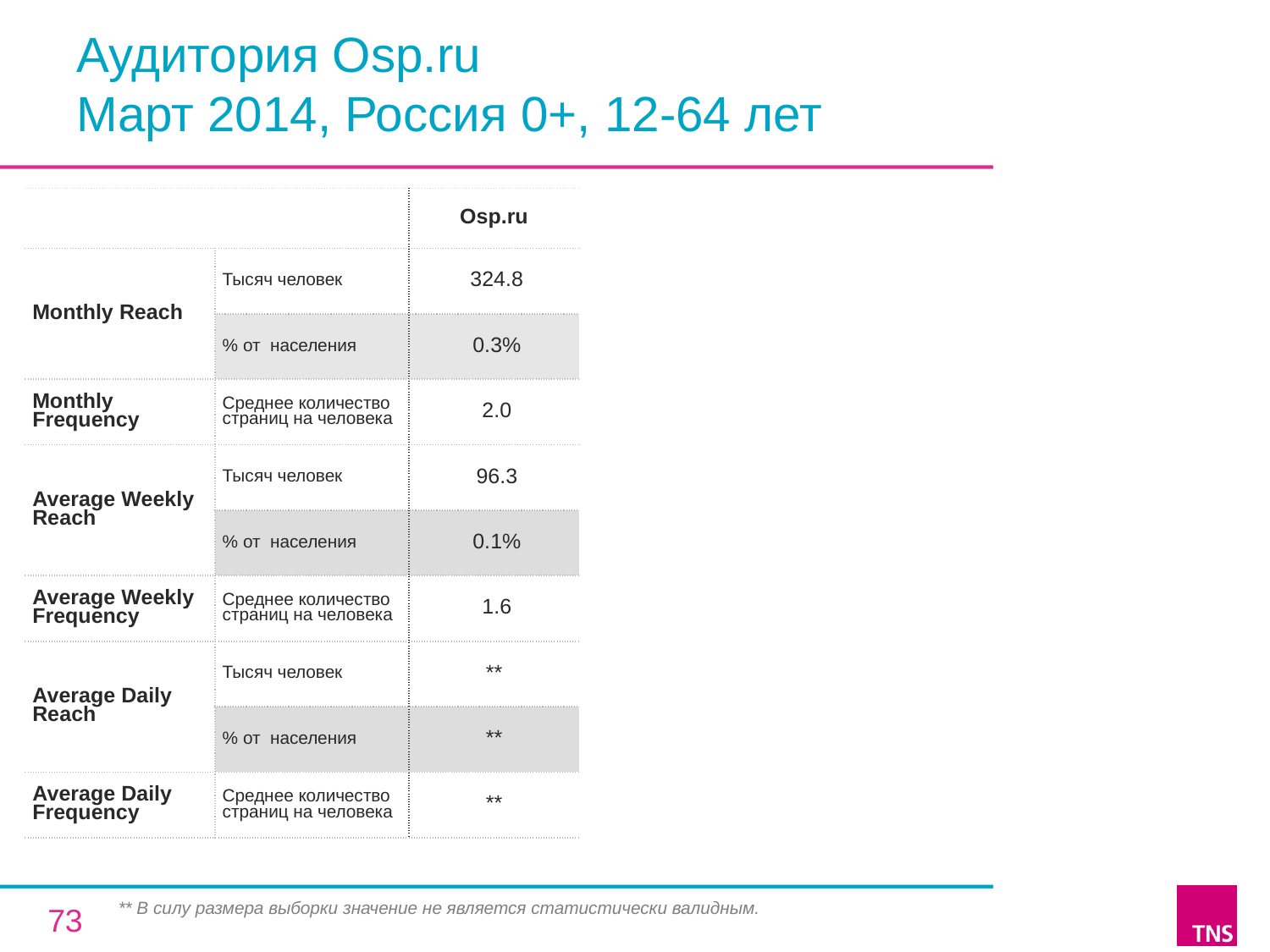

# Аудитория Osp.ru Март 2014, Россия 0+, 12-64 лет
|  |  | Osp.ru |
| --- | --- | --- |
| Monthly Reach | Тысяч человек | 324.8 |
|  | % от населения | 0.3% |
| Monthly Frequency | Среднее количество страниц на человека | 2.0 |
| Average Weekly Reach | Тысяч человек | 96.3 |
|  | % от населения | 0.1% |
| Average Weekly Frequency | Среднее количество страниц на человека | 1.6 |
| Average Daily Reach | Тысяч человек | \*\* |
|  | % от населения | \*\* |
| Average Daily Frequency | Среднее количество страниц на человека | \*\* |
** В силу размера выборки значение не является статистически валидным.
73